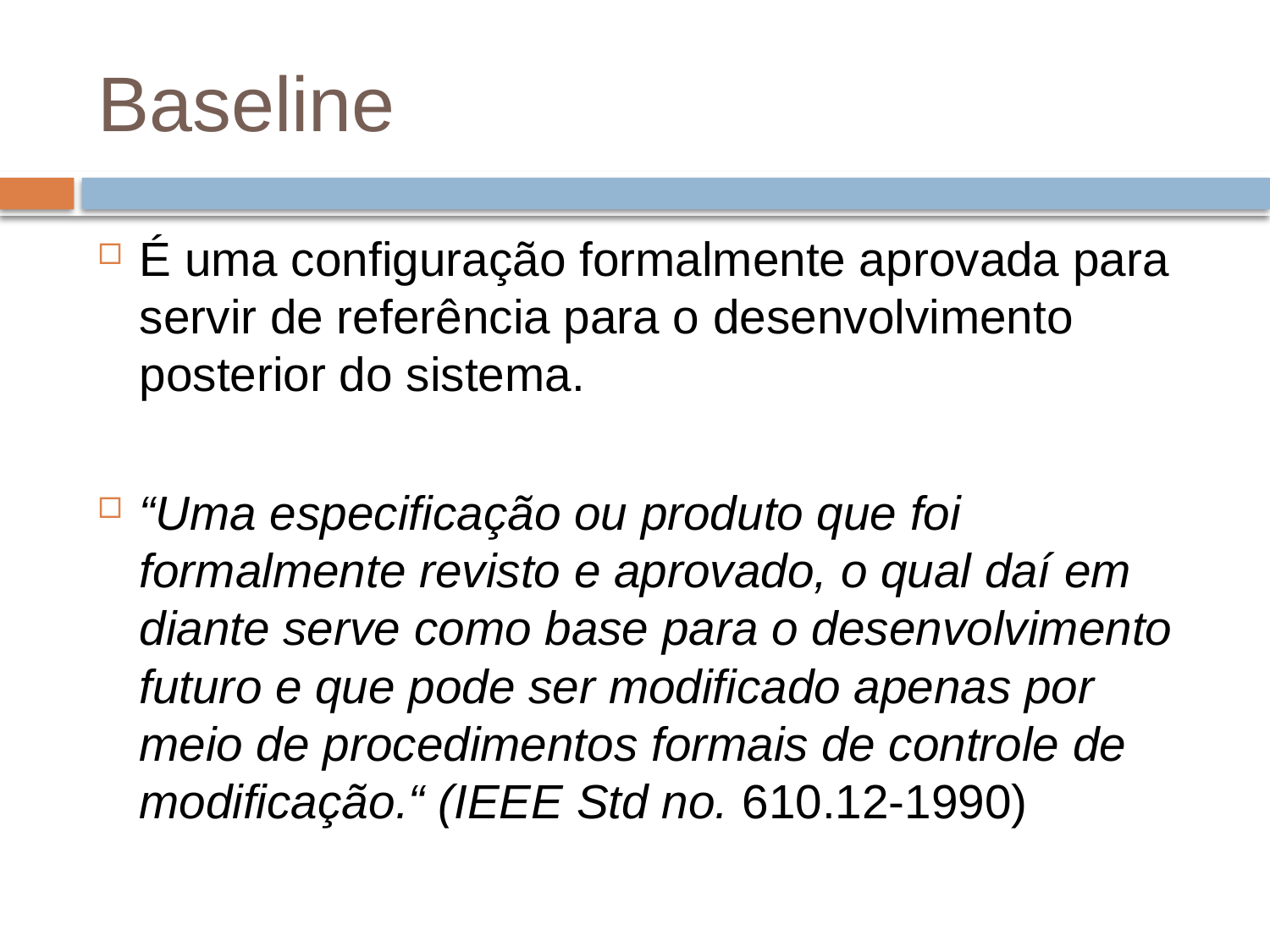

# Baseline
É uma configuração formalmente aprovada para servir de referência para o desenvolvimento posterior do sistema.

“Uma especificação ou produto que foi formalmente revisto e aprovado, o qual daí em diante serve como base para o desenvolvimento futuro e que pode ser modificado apenas por meio de procedimentos formais de controle de modificação.“ (IEEE Std no. 610.12-1990)